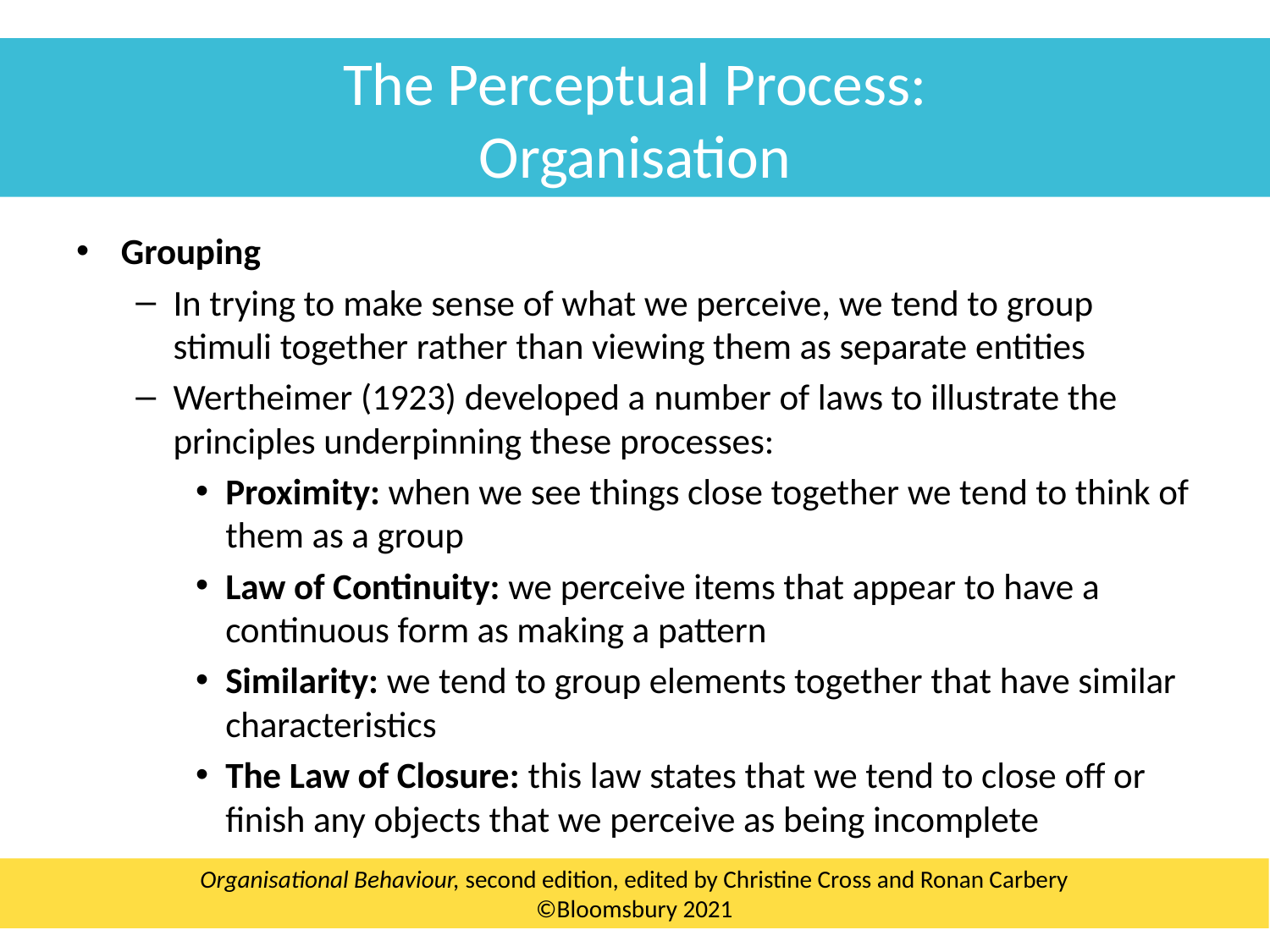

The Perceptual Process:
Organisation
Grouping
In trying to make sense of what we perceive, we tend to group stimuli together rather than viewing them as separate entities
Wertheimer (1923) developed a number of laws to illustrate the principles underpinning these processes:
Proximity: when we see things close together we tend to think of them as a group
Law of Continuity: we perceive items that appear to have a continuous form as making a pattern
Similarity: we tend to group elements together that have similar characteristics
The Law of Closure: this law states that we tend to close off or finish any objects that we perceive as being incomplete